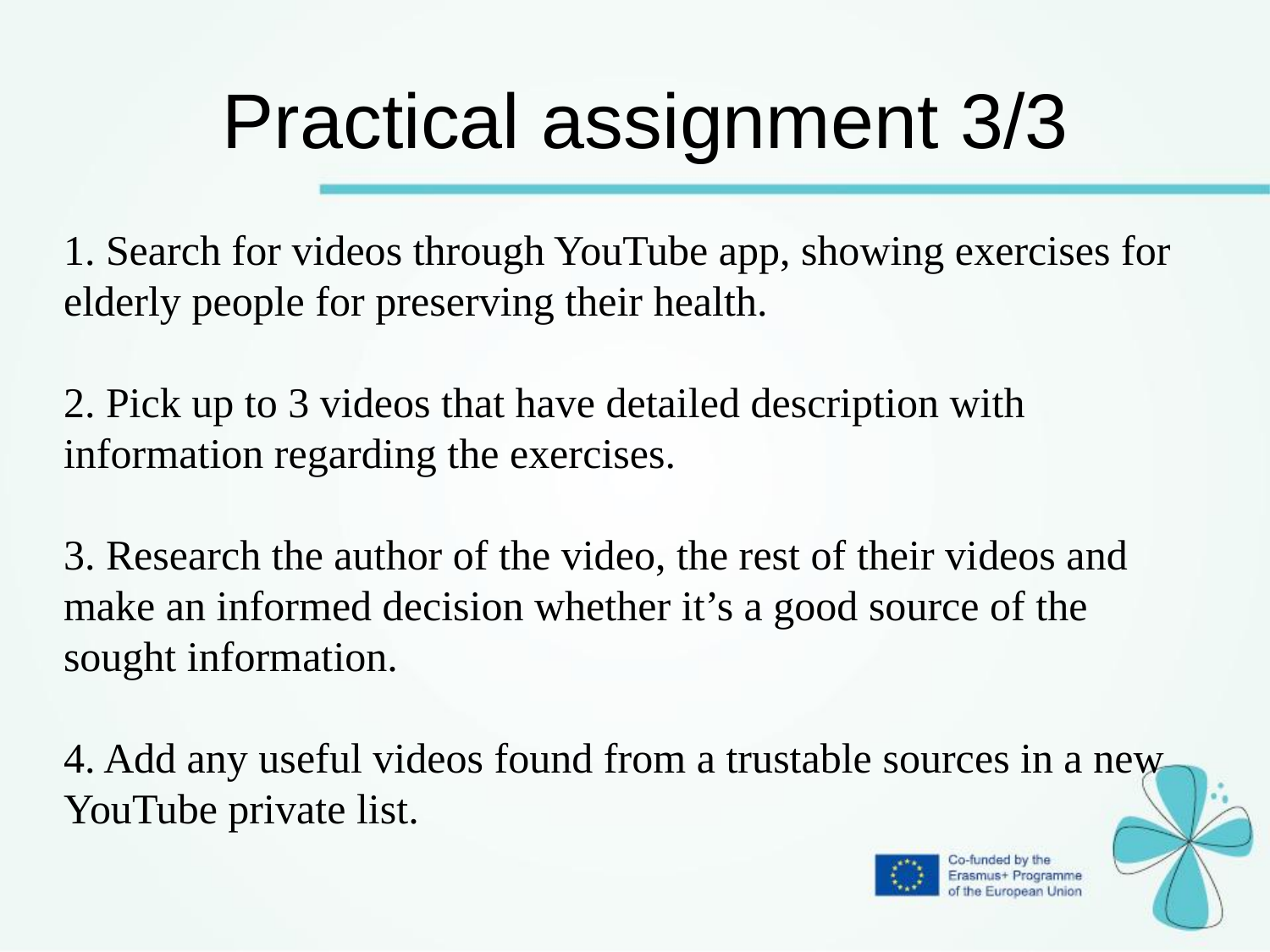

Practical assignment 3/3

1. Search for videos through YouTube app, showing exercises for elderly people for preserving their health.

2. Pick up to 3 videos that have detailed description with information regarding the exercises.

3. Research the author of the video, the rest of their videos and make an informed decision whether it’s a good source of the sought information.

4. Add any useful videos found from a trustable sources in a new YouTube private list.